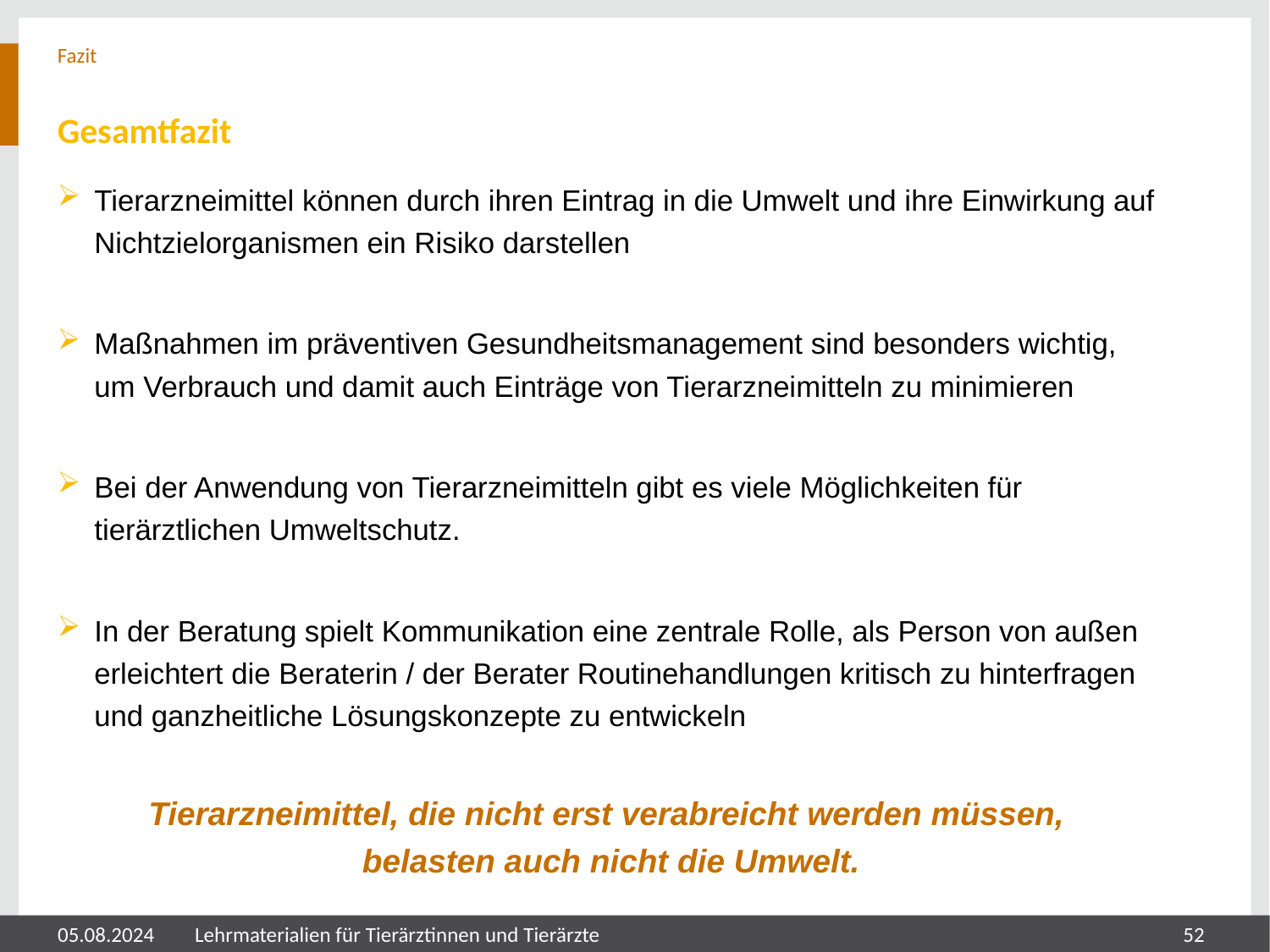

Fazit
# Gesamtfazit
Tierarzneimittel können durch ihren Eintrag in die Umwelt und ihre Einwirkung auf Nichtzielorganismen ein Risiko darstellen

Maßnahmen im präventiven Gesundheitsmanagement sind besonders wichtig, um Verbrauch und damit auch Einträge von Tierarzneimitteln zu minimieren

Bei der Anwendung von Tierarzneimitteln gibt es viele Möglichkeiten für tierärztlichen Umweltschutz.

In der Beratung spielt Kommunikation eine zentrale Rolle, als Person von außen erleichtert die Beraterin / der Berater Routinehandlungen kritisch zu hinterfragen und ganzheitliche Lösungskonzepte zu entwickeln

Tierarzneimittel, die nicht erst verabreicht werden müssen,
belasten auch nicht die Umwelt.

05.08.2024
Lehrmaterialien für Tierärztinnen und Tierärzte
52